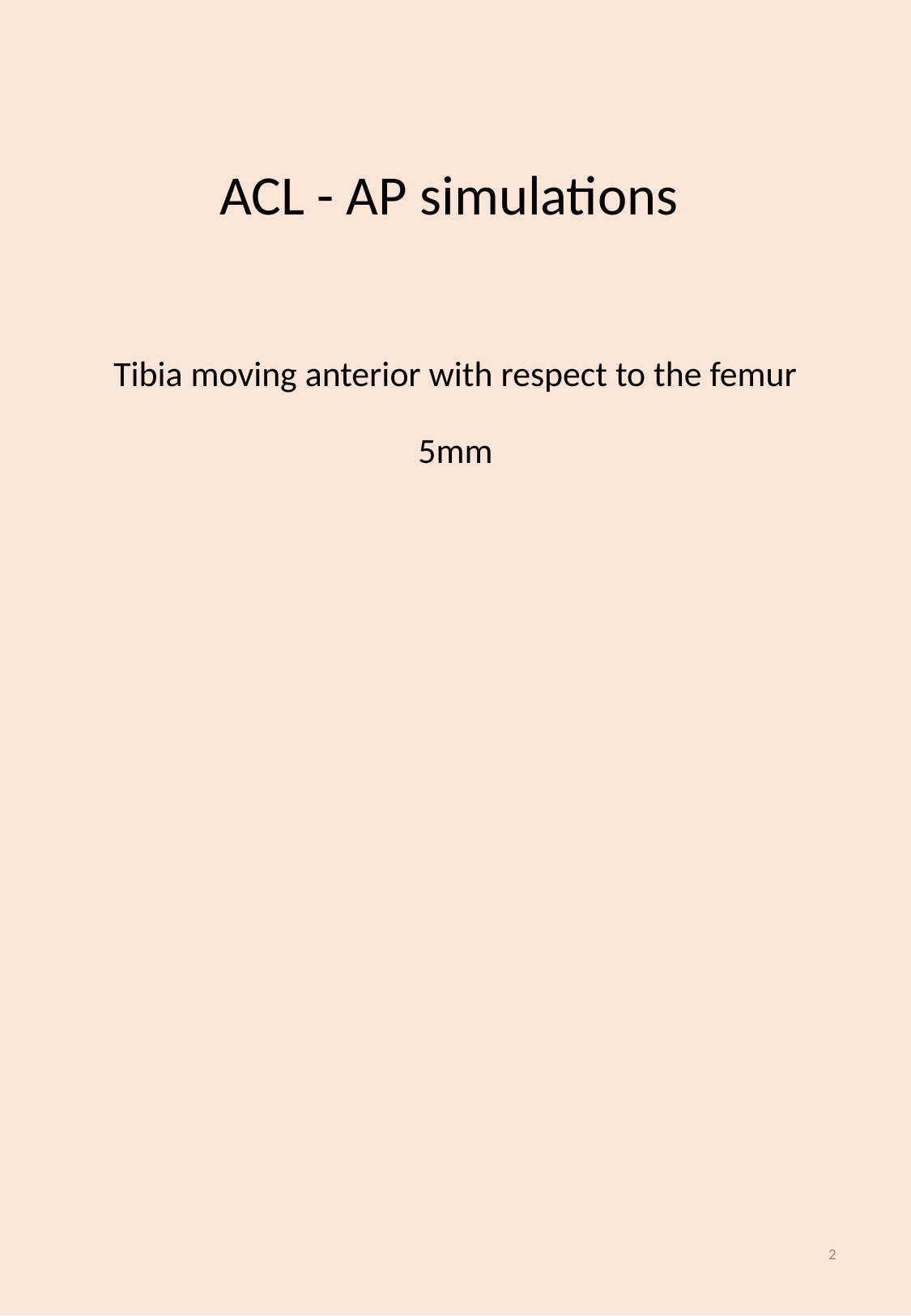

# ACL - AP simulations
Tibia moving anterior with respect to the femur
5mm
2